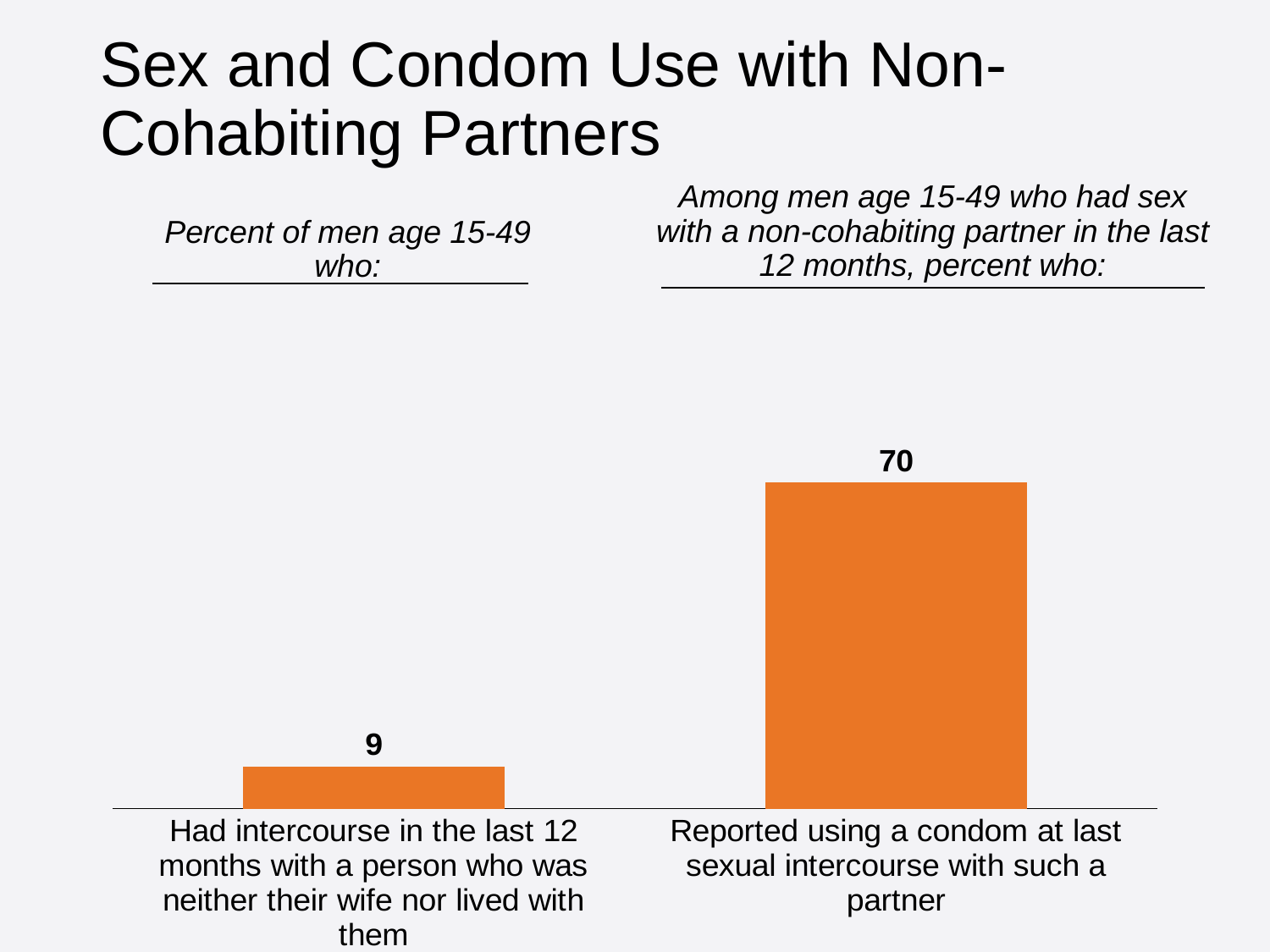

# Sex and Condom Use with Non-Cohabiting Partners
Among men age 15-49 who had sex with a non-cohabiting partner in the last 12 months, percent who:
Percent of men age 15-49 who:

### Chart

| Category | Women |
|---|---|
| Had intercourse in the last 12 months with a person who was neither their wife nor lived with them | 9.0 |
| Reported using a condom at last sexual intercourse with such a partner | 70.0 |